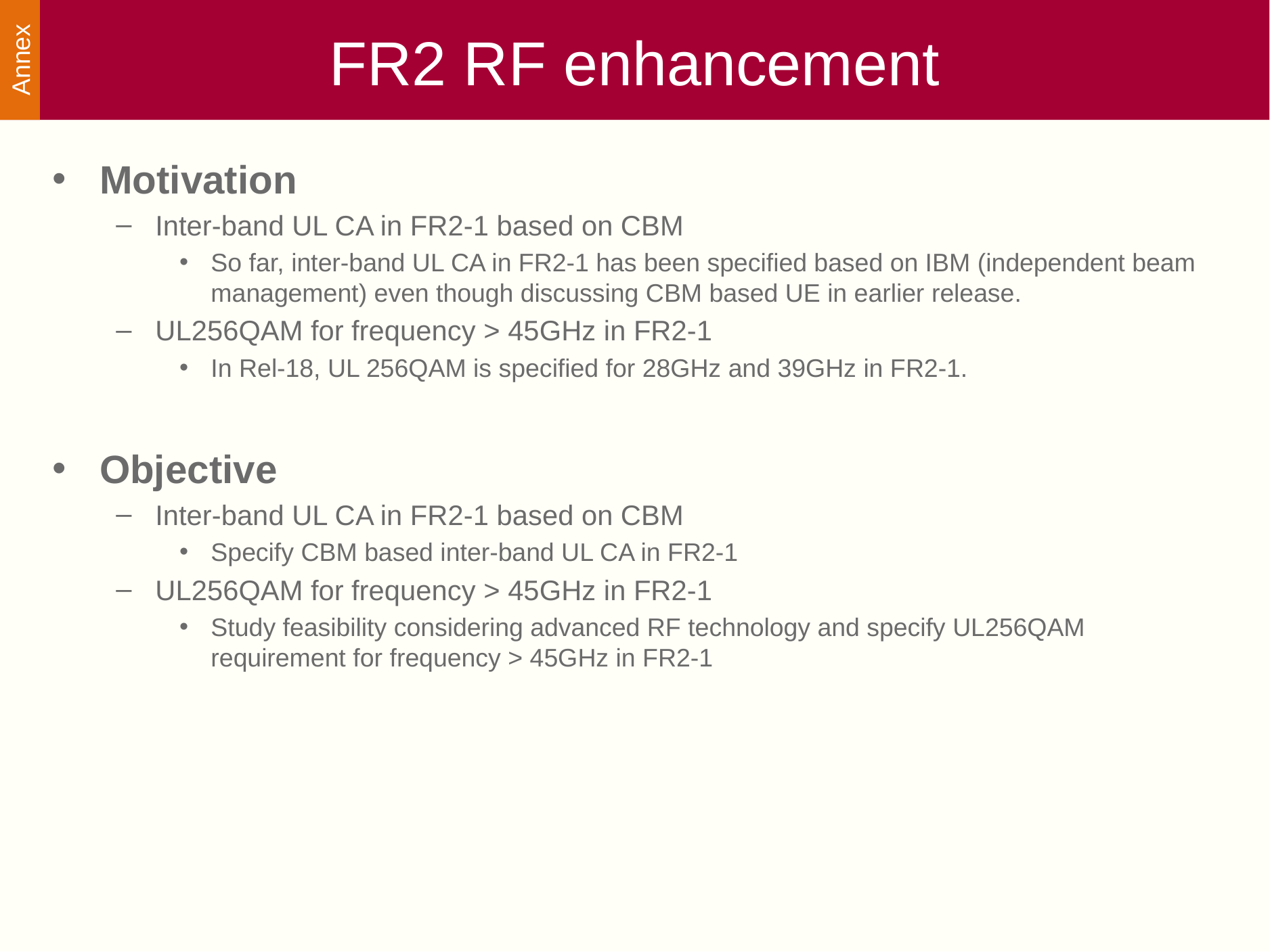

Annex
# FR2 RF enhancement
Motivation
Inter-band UL CA in FR2-1 based on CBM
So far, inter-band UL CA in FR2-1 has been specified based on IBM (independent beam management) even though discussing CBM based UE in earlier release.
UL256QAM for frequency > 45GHz in FR2-1
In Rel-18, UL 256QAM is specified for 28GHz and 39GHz in FR2-1.

Objective
Inter-band UL CA in FR2-1 based on CBM
Specify CBM based inter-band UL CA in FR2-1
UL256QAM for frequency > 45GHz in FR2-1
Study feasibility considering advanced RF technology and specify UL256QAM requirement for frequency > 45GHz in FR2-1